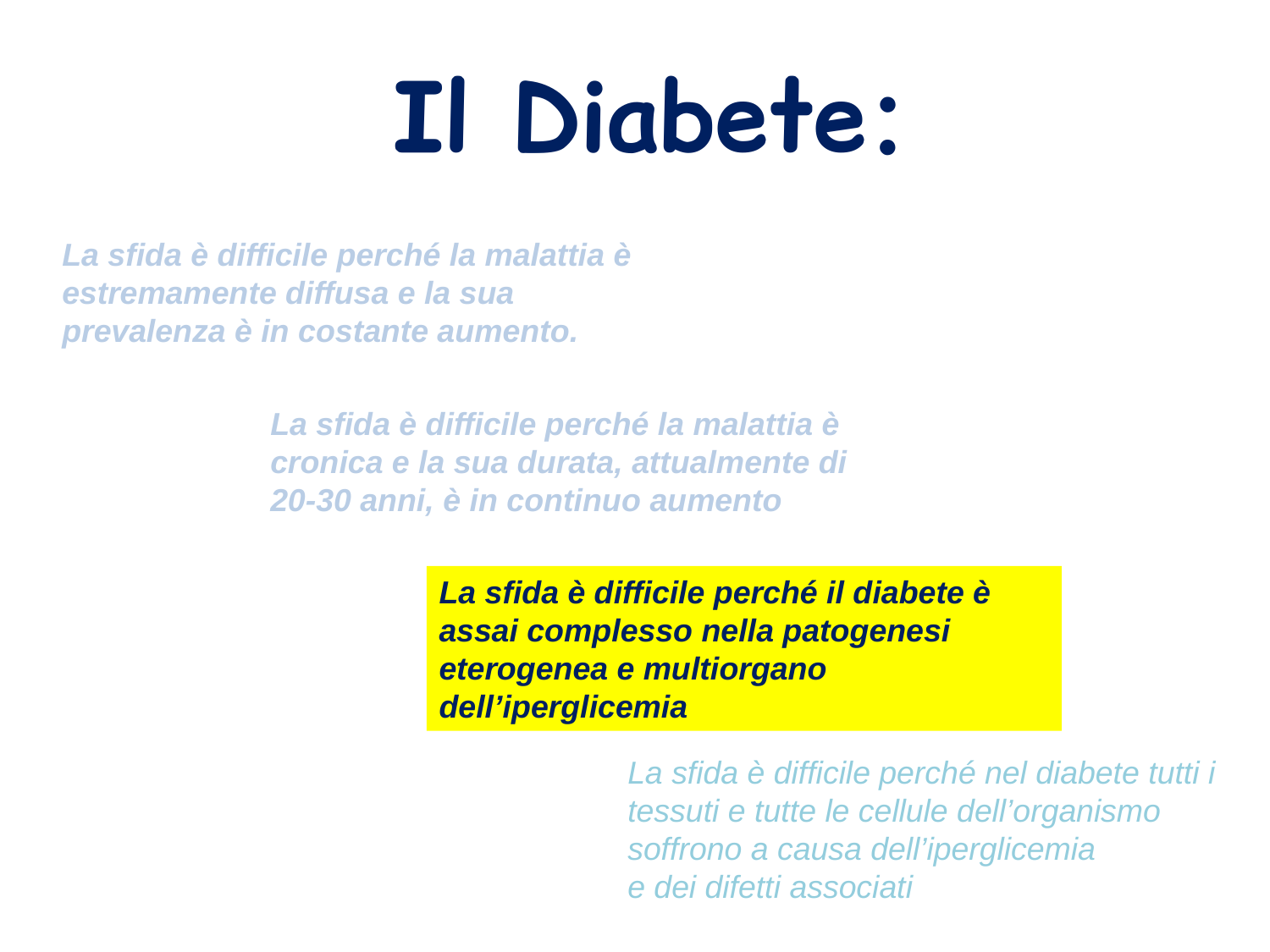

Il Diabete:
La sfida è difficile perché la malattia è estremamente diffusa e la sua prevalenza è in costante aumento.
La sfida è difficile perché la malattia è cronica e la sua durata, attualmente di 20-30 anni, è in continuo aumento
La sfida è difficile perché il diabete è assai complesso nella patogenesi eterogenea e multiorgano dell’iperglicemia
La sfida è difficile perché nel diabete tutti i tessuti e tutte le cellule dell’organismo soffrono a causa dell’iperglicemia
e dei difetti associati